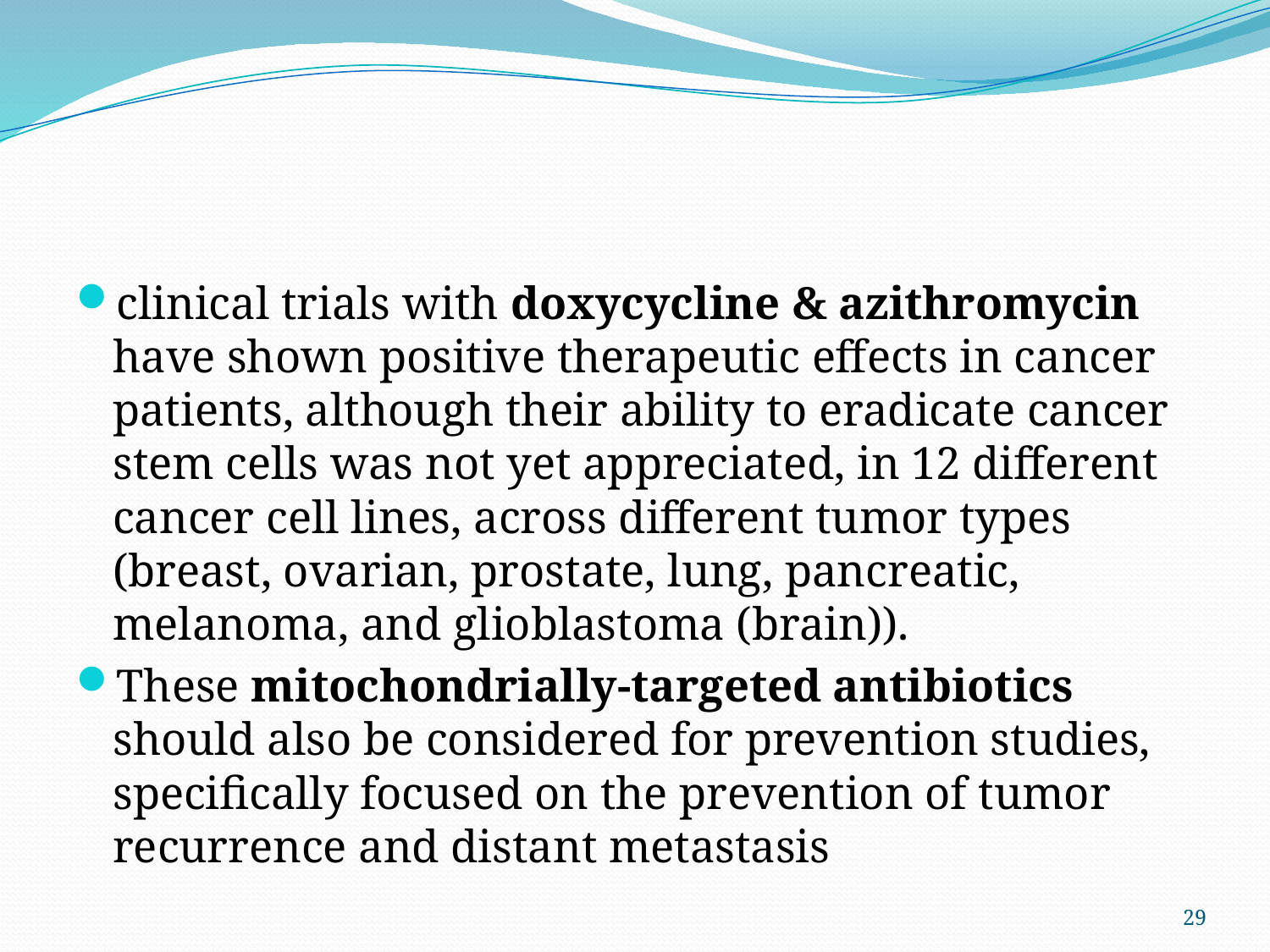

#
clinical trials with doxycycline & azithromycin have shown positive therapeutic effects in cancer patients, although their ability to eradicate cancer stem cells was not yet appreciated, in 12 different cancer cell lines, across different tumor types (breast, ovarian, prostate, lung, pancreatic, melanoma, and glioblastoma (brain)).
These mitochondrially-targeted antibiotics should also be considered for prevention studies, specifically focused on the prevention of tumor recurrence and distant metastasis
29